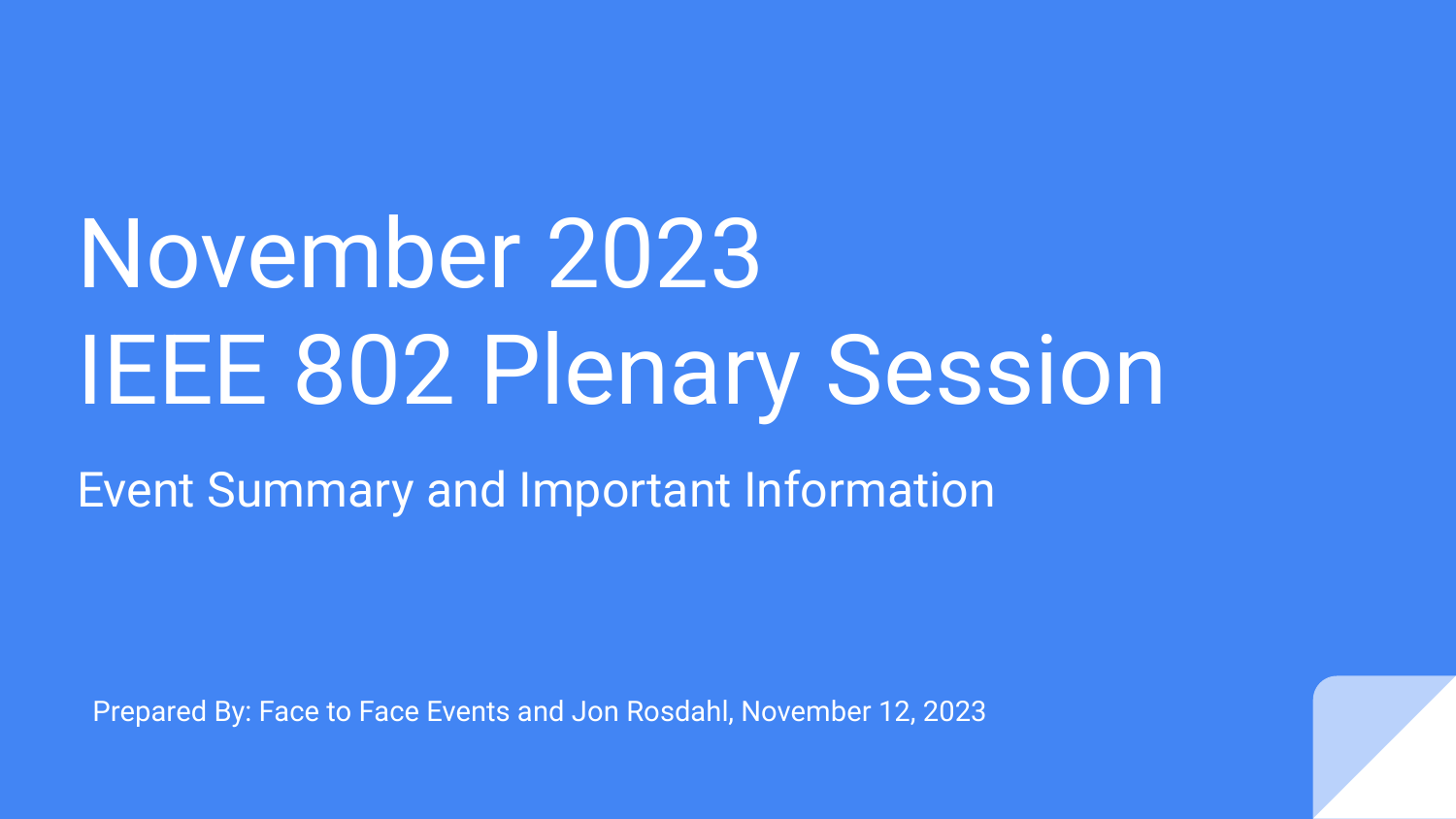

# November 2023 IEEE 802 Plenary Session
Event Summary and Important Information
Prepared By: Face to Face Events and Jon Rosdahl, November 12, 2023